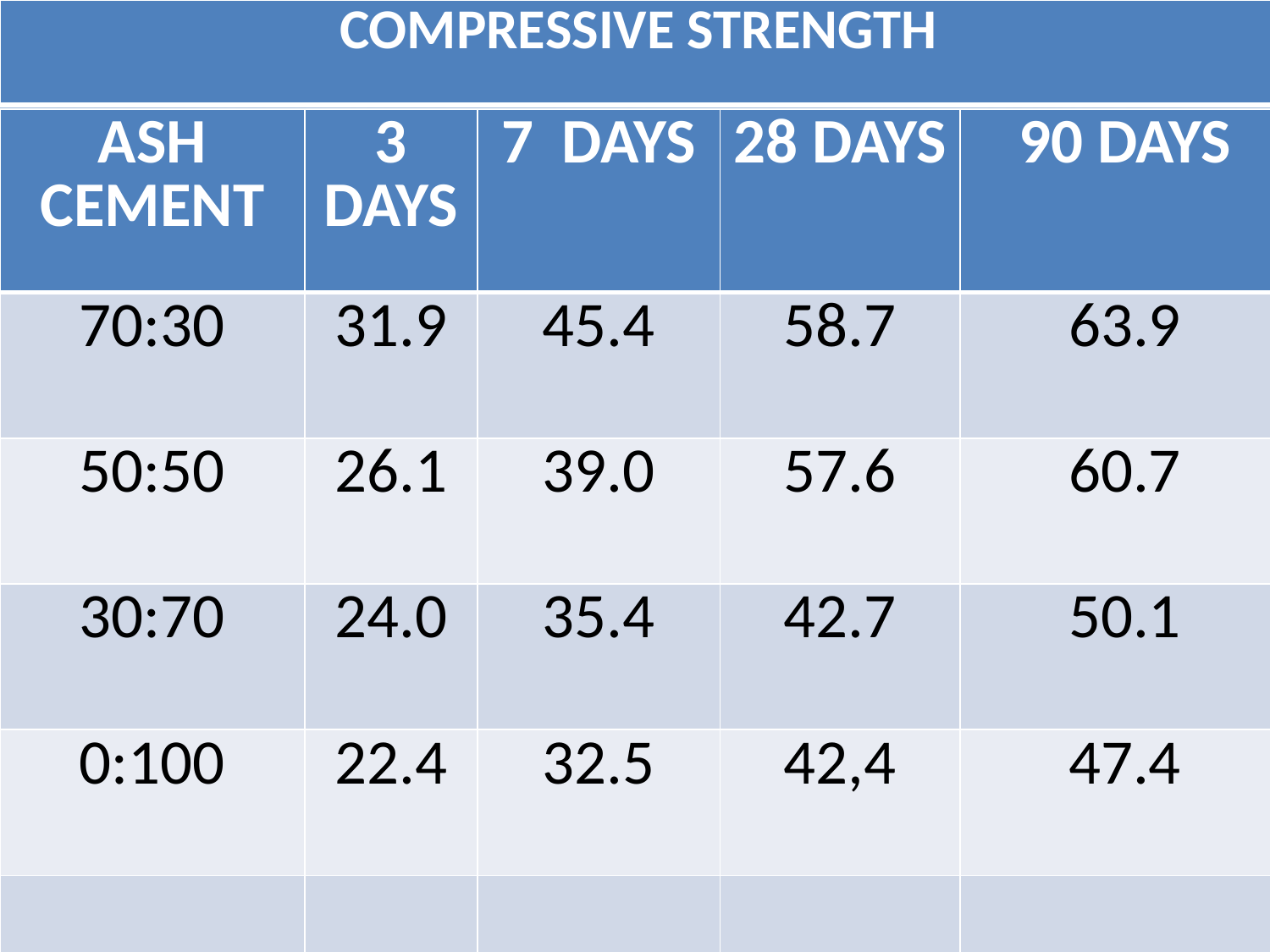

| COMPRESSIVE STRENGTH |
| --- |
| ASH CEMENT | 3 DAYS | 7 DAYS | 28 DAYS | 90 DAYS |
| --- | --- | --- | --- | --- |
| 70:30 | 31.9 | 45.4 | 58.7 | 63.9 |
| 50:50 | 26.1 | 39.0 | 57.6 | 60.7 |
| 30:70 | 24.0 | 35.4 | 42.7 | 50.1 |
| 0:100 | 22.4 | 32.5 | 42,4 | 47.4 |
|  |  |  |  |  |
# WELCOME